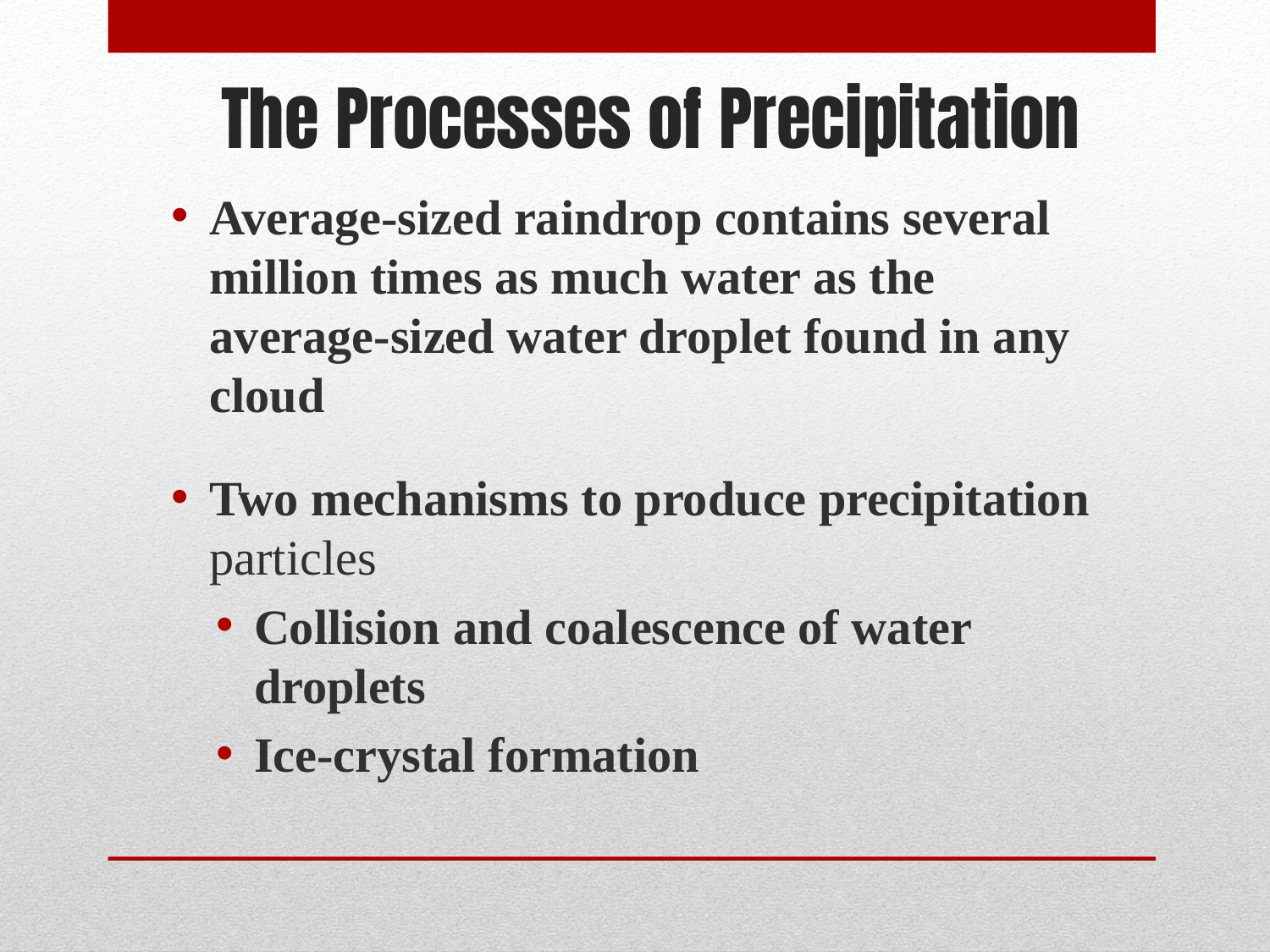

# The Processes of Precipitation
Average-sized raindrop contains several million times as much water as the average-sized water droplet found in any cloud

Two mechanisms to produce precipitation particles
Collision and coalescence of water droplets
Ice-crystal formation